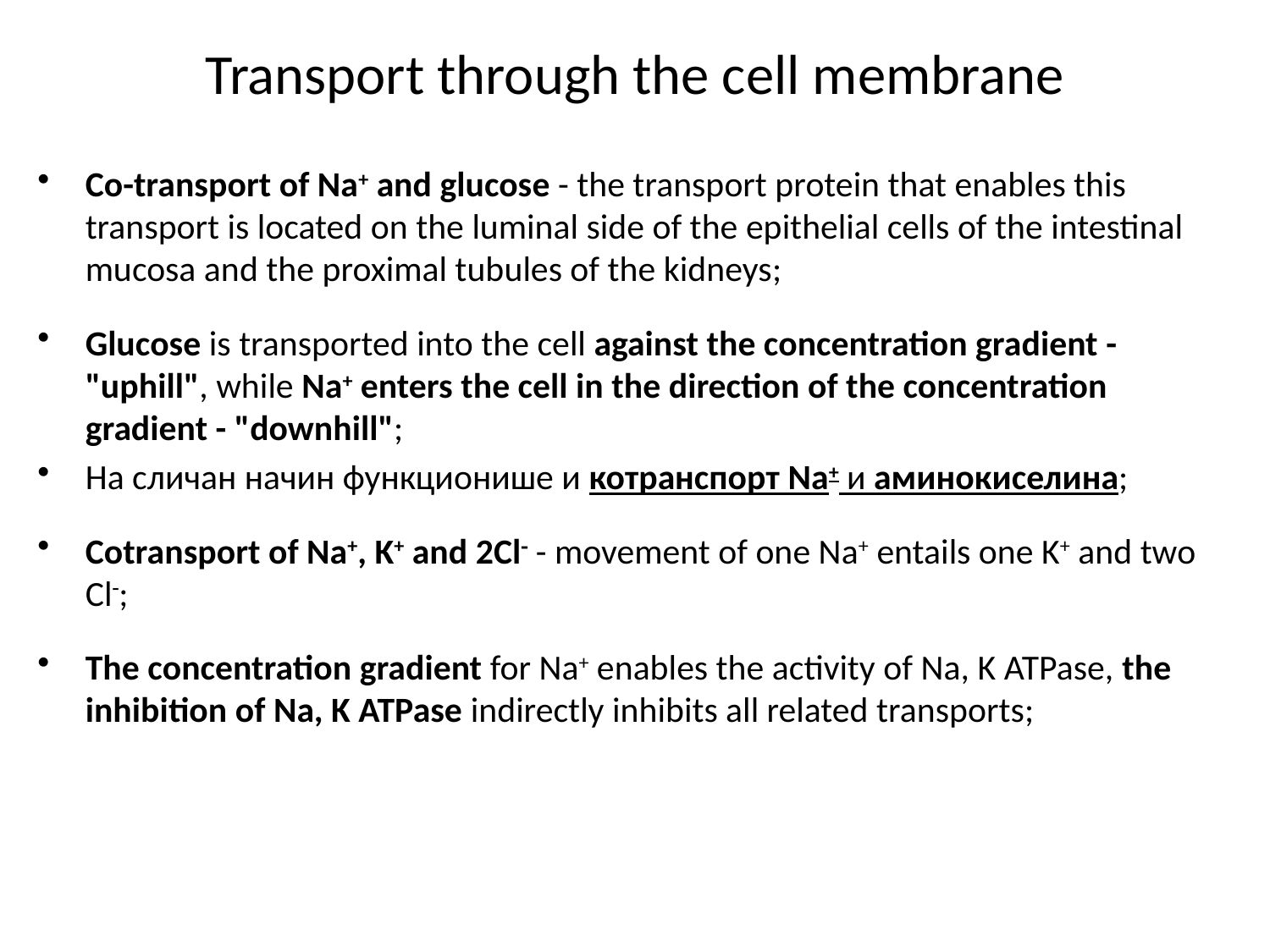

Transport through the cell membrane

Co-transport of Na+ and glucose - the transport protein that enables this transport is located on the luminal side of the epithelial cells of the intestinal mucosa and the proximal tubules of the kidneys;

Glucose is transported into the cell against the concentration gradient - "uphill", while Na+ enters the cell in the direction of the concentration gradient - "downhill";
На сличан начин функционише и котранспорт Na+ и аминокиселина;

Cotransport of Na+, K+ and 2Cl− - movement of one Na+ entails one K+ and two Cl−;

The concentration gradient for Na+ enables the activity of Na, K ATPase, the inhibition of Na, K ATPase indirectly inhibits all related transports;